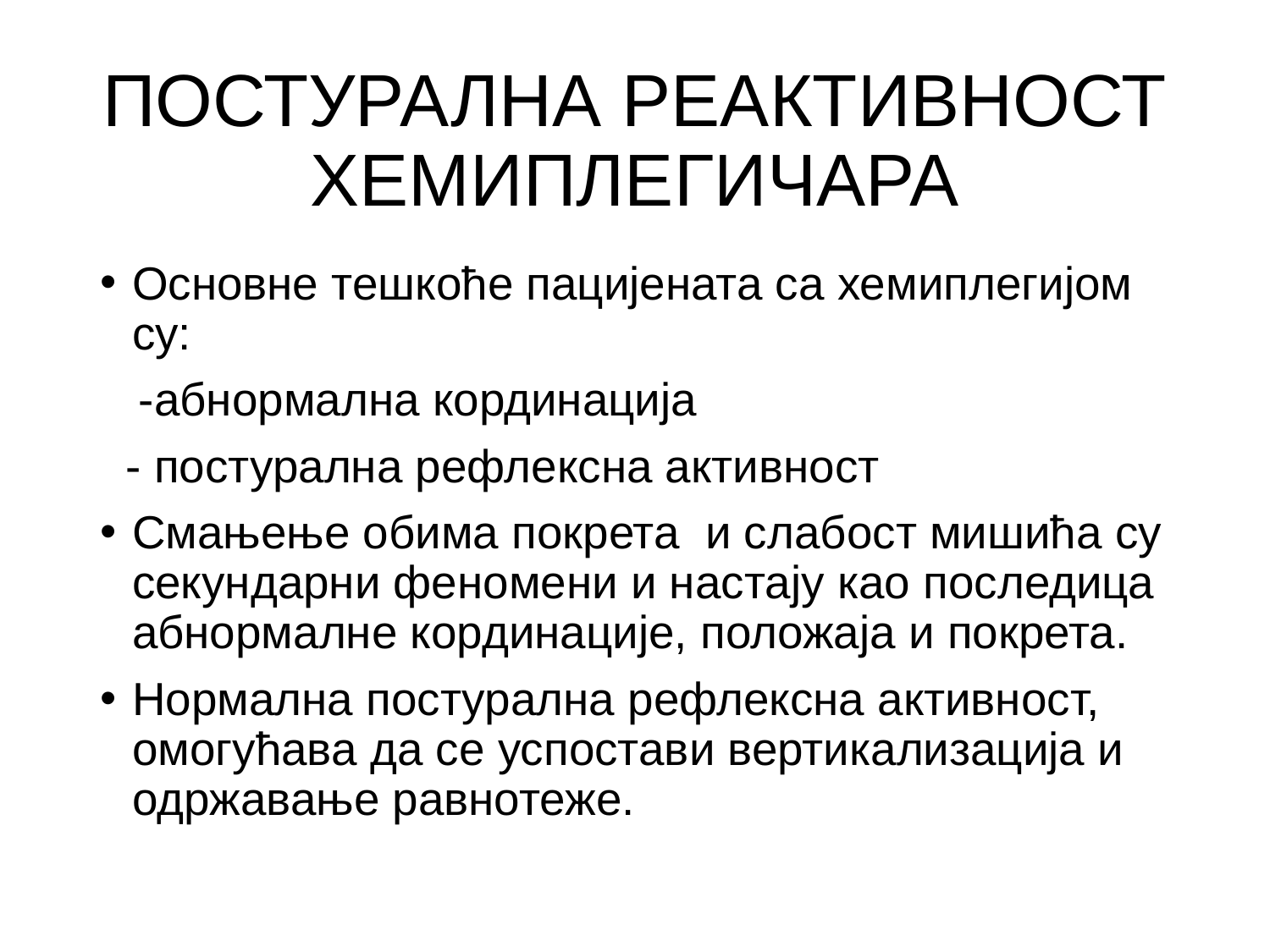

# ПОСТУРАЛНА РЕАКТИВНОСТ ХЕМИПЛЕГИЧАРА
Основне тешкоће пацијената са хемиплегијом су:
   -абнормална кординација
  - постурална рефлексна активност
Смањење обима покрета  и слабост мишића су секундарни феномени и настају као последица абнормалне кординације, положаја и покрета.
Нормална постурална рефлексна активност, омогућава да се успостави вертикализација и одржавање равнотеже.